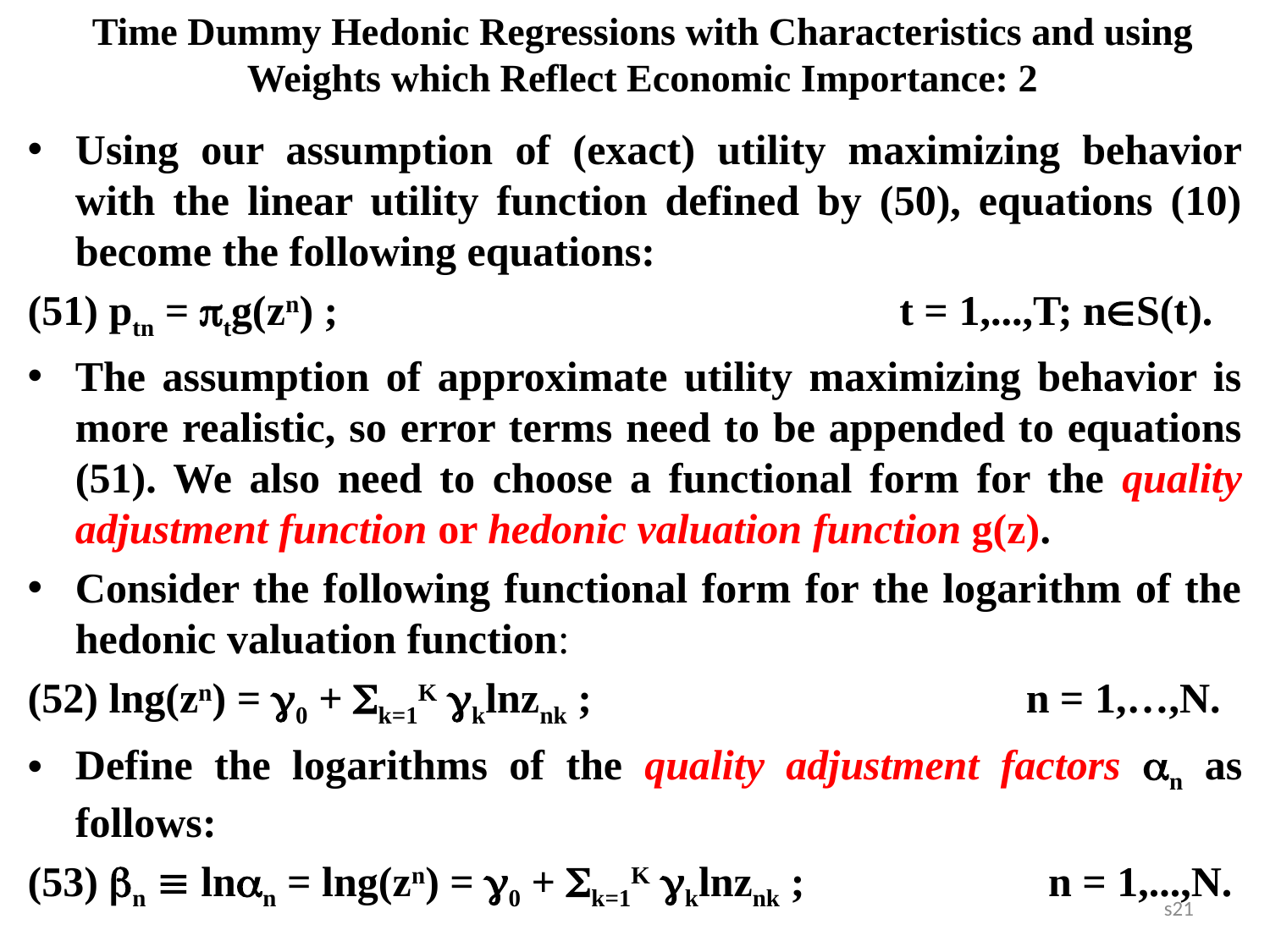

# Time Dummy Hedonic Regressions with Characteristics and using Weights which Reflect Economic Importance: 2
Using our assumption of (exact) utility maximizing behavior with the linear utility function defined by (50), equations (10) become the following equations:
(51) ptn = πtg(zn) ;                                                     t = 1,...,T; n∈S(t).
The assumption of approximate utility maximizing behavior is more realistic, so error terms need to be appended to equations (51). We also need to choose a functional form for the quality adjustment function or hedonic valuation function g(z).
Consider the following functional form for the logarithm of the hedonic valuation function:
(52) lng(zn) = γ0 + Σk=1K γklnznk ;                                         n = 1,…,N.
Define the logarithms of the quality adjustment factors αn as follows:
(53) βn ≡ lnαn = lng(zn) = γ0 + Σk=1K γklnznk ;                       n = 1,...,N.
s21